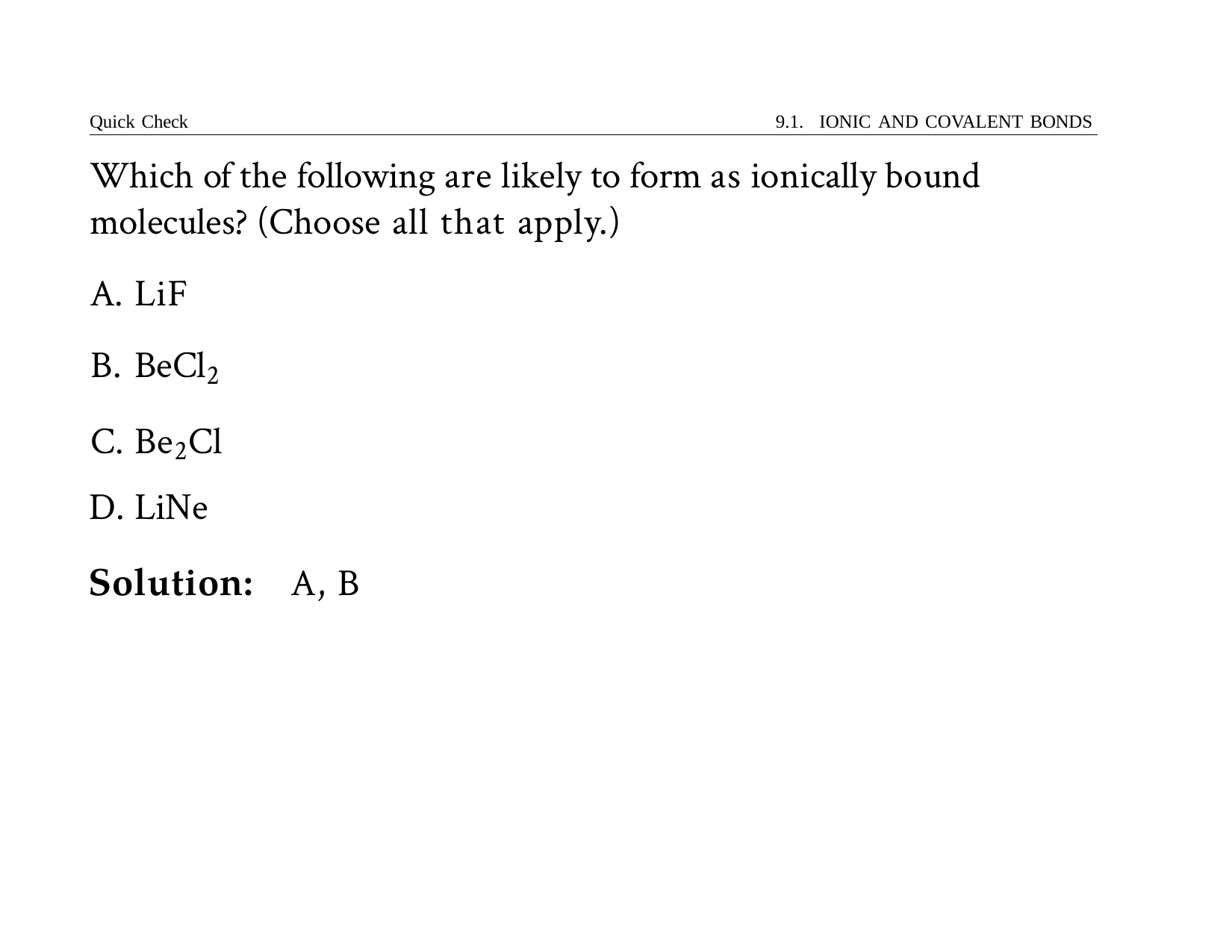

Quick Check	9.1.  IONIC AND COVALENT BONDS

# Which of the following are likely to form as ionically bound molecules? (Choose all that apply.)
LiF
BeCl2
Be2Cl
LiNe
Solution:	A, B